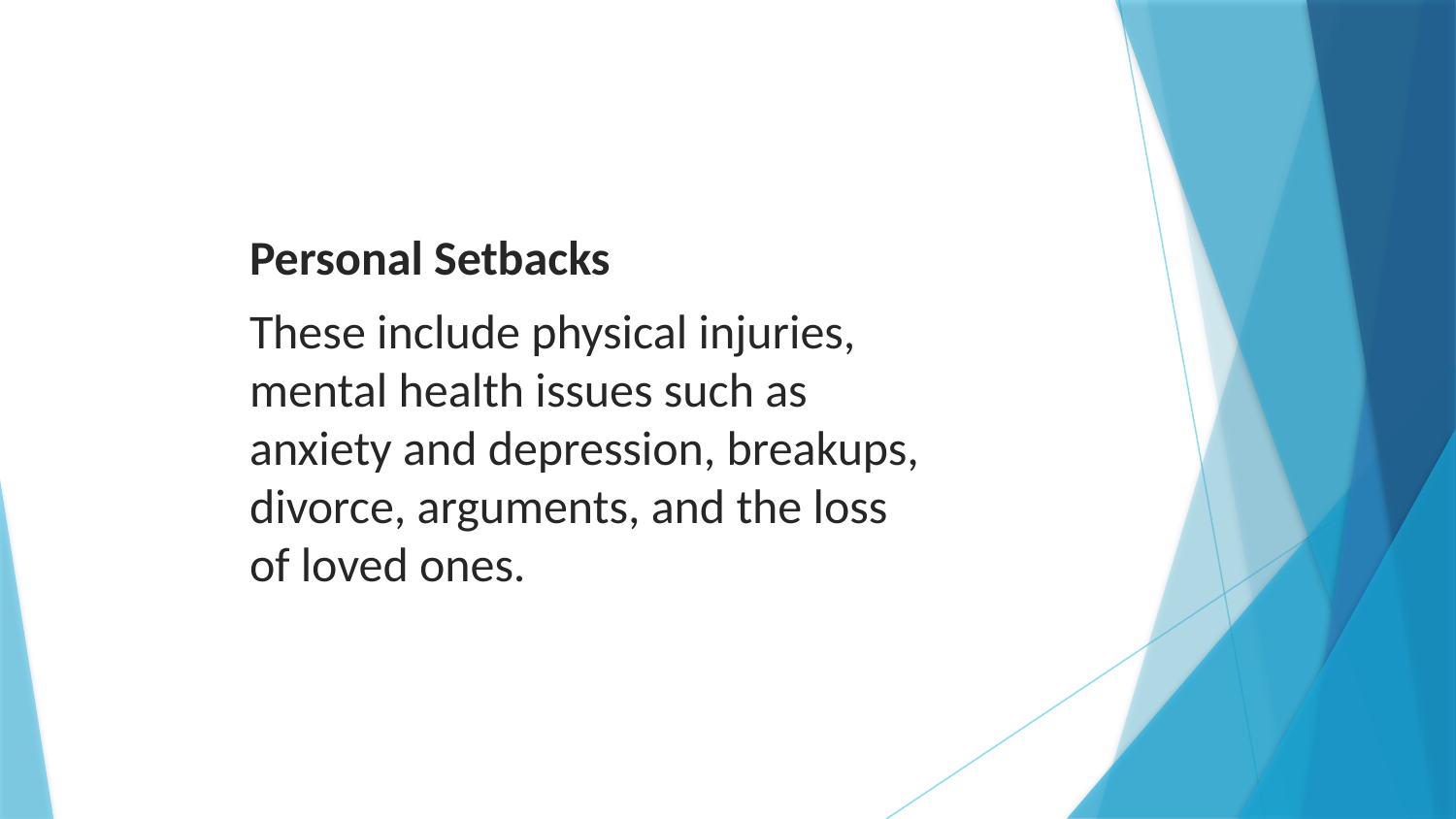

Personal Setbacks
These include physical injuries, mental health issues such as anxiety and depression, breakups, divorce, arguments, and the loss of loved ones.